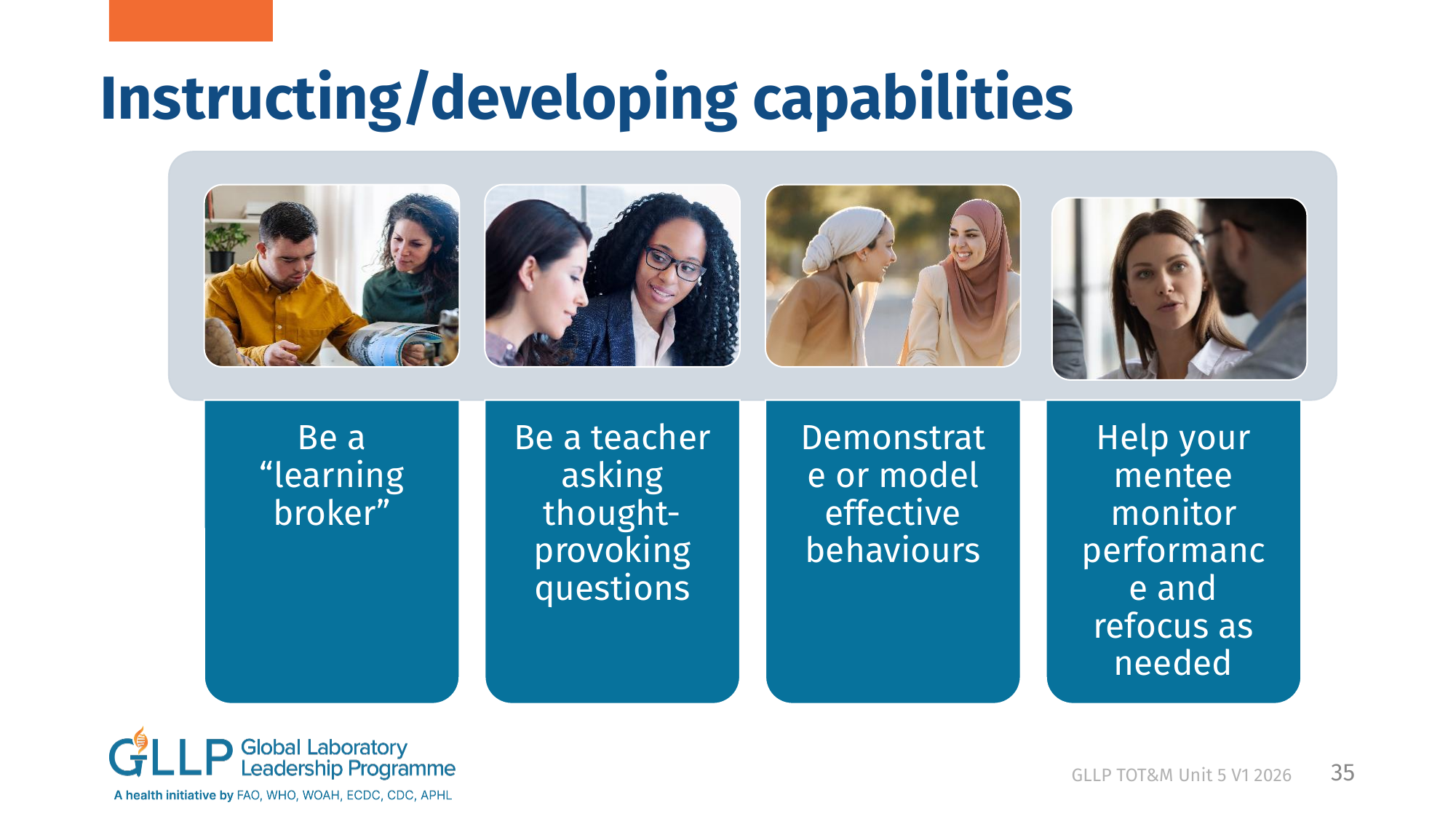

# Instructing/developing capabilities
Be a “learning broker”
Be a teacher asking thought-provoking questions
Demonstrate or model effective behaviours
Help your mentee monitor performance and refocus as needed
GLLP TOT&M Unit 5 V1 2026
35